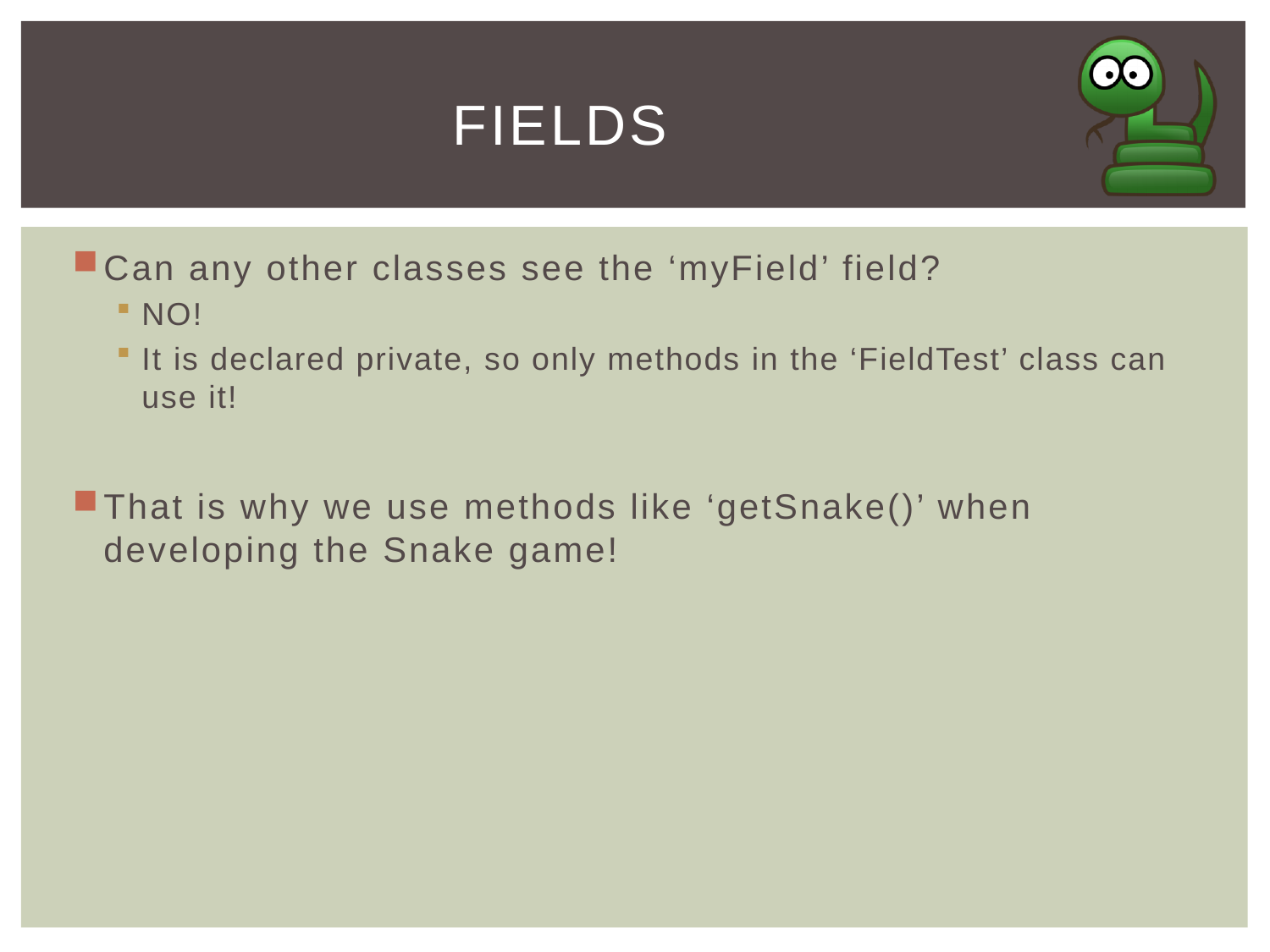

# FIELDS
Can any other classes see the ‘myField’ field?
NO!
It is declared private, so only methods in the ‘FieldTest’ class can use it!

That is why we use methods like ‘getSnake()’ when developing the Snake game!